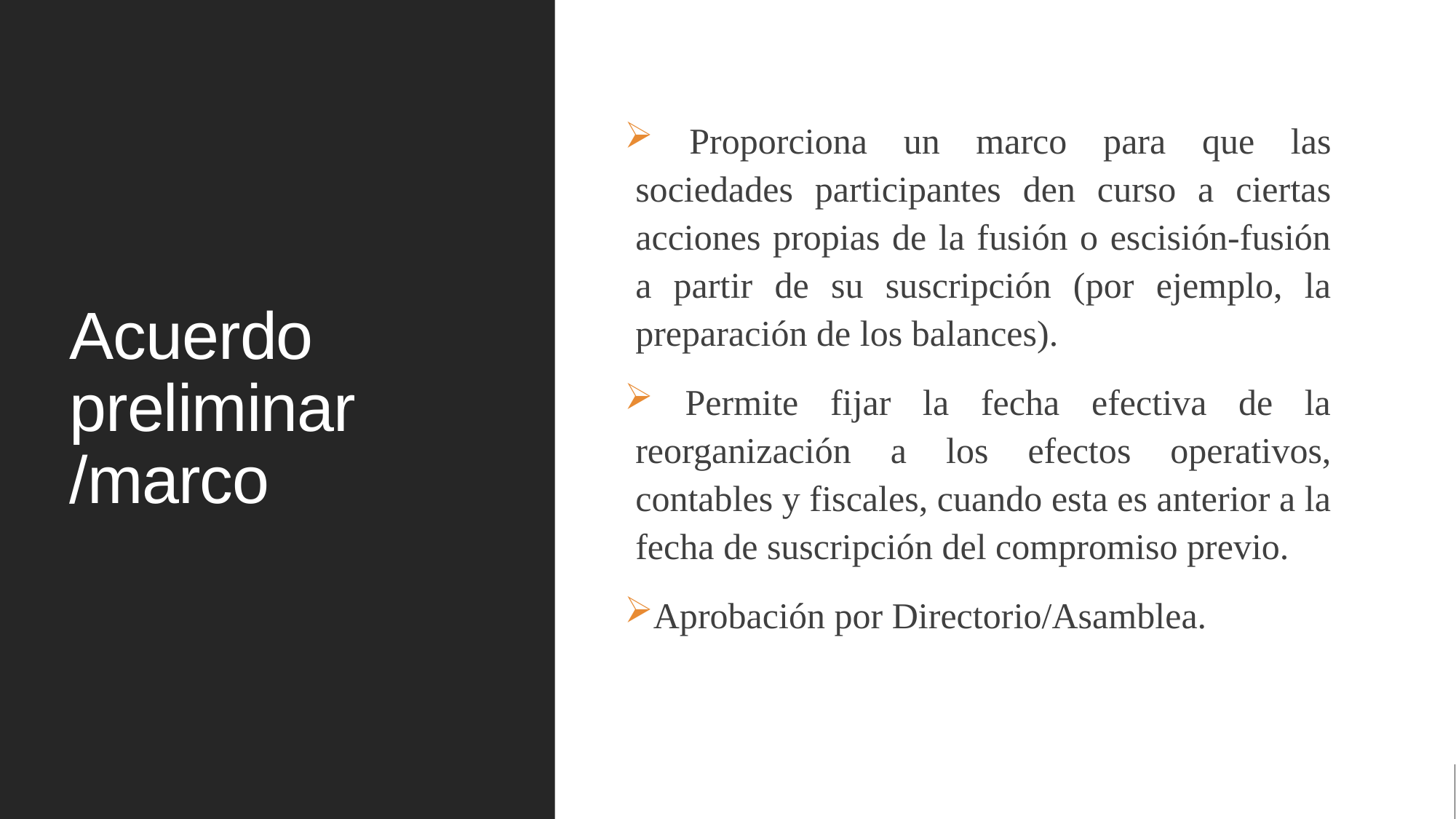

# Acuerdo preliminar /marco
 Proporciona un marco para que las sociedades participantes den curso a ciertas acciones propias de la fusión o escisión-fusión a partir de su suscripción (por ejemplo, la preparación de los balances).
 Permite fijar la fecha efectiva de la reorganización a los efectos operativos, contables y fiscales, cuando esta es anterior a la fecha de suscripción del compromiso previo.
Aprobación por Directorio/Asamblea.